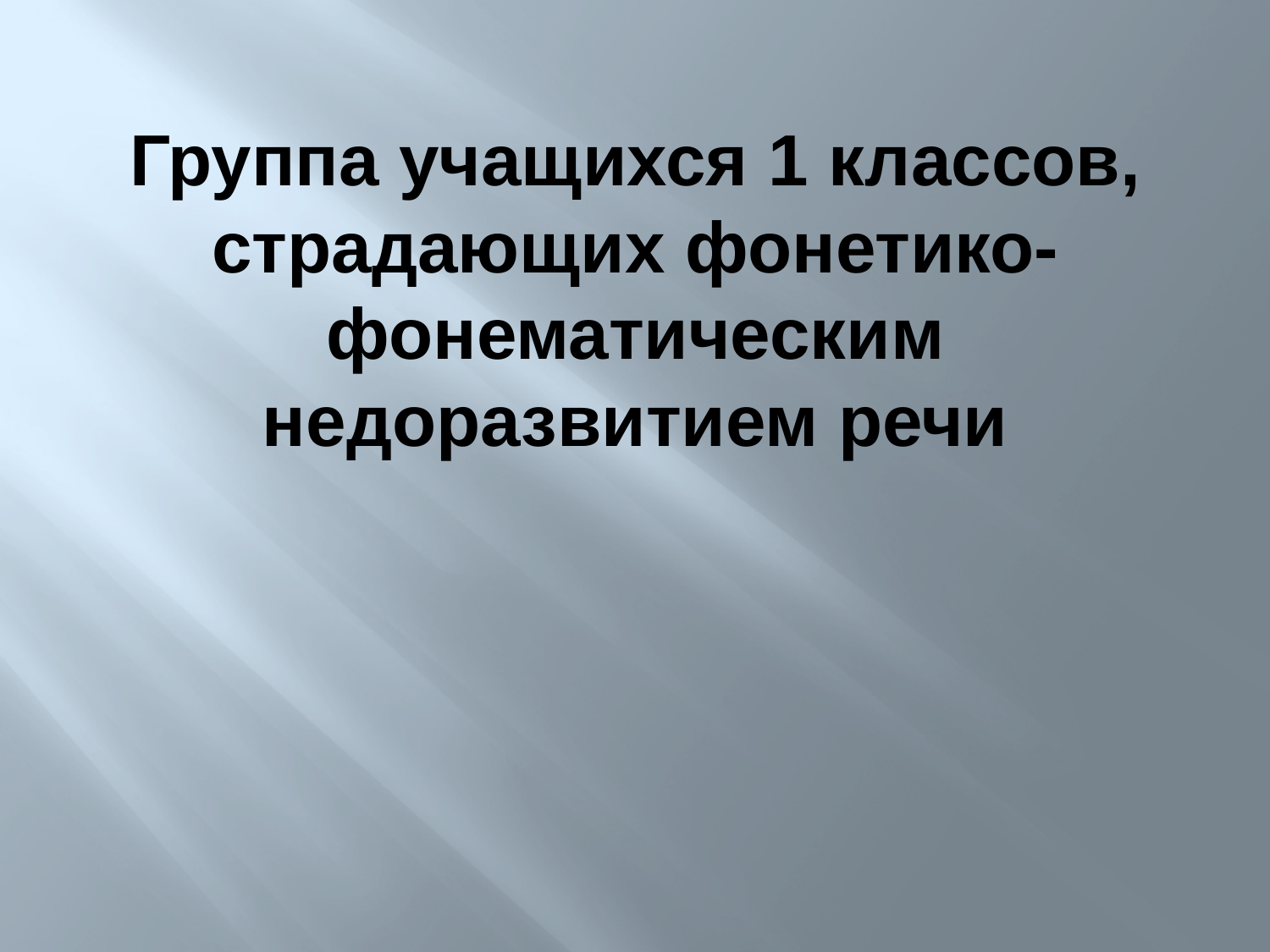

# Группа учащихся 1 классов, страдающих фонетико-фонематическим недоразвитием речи